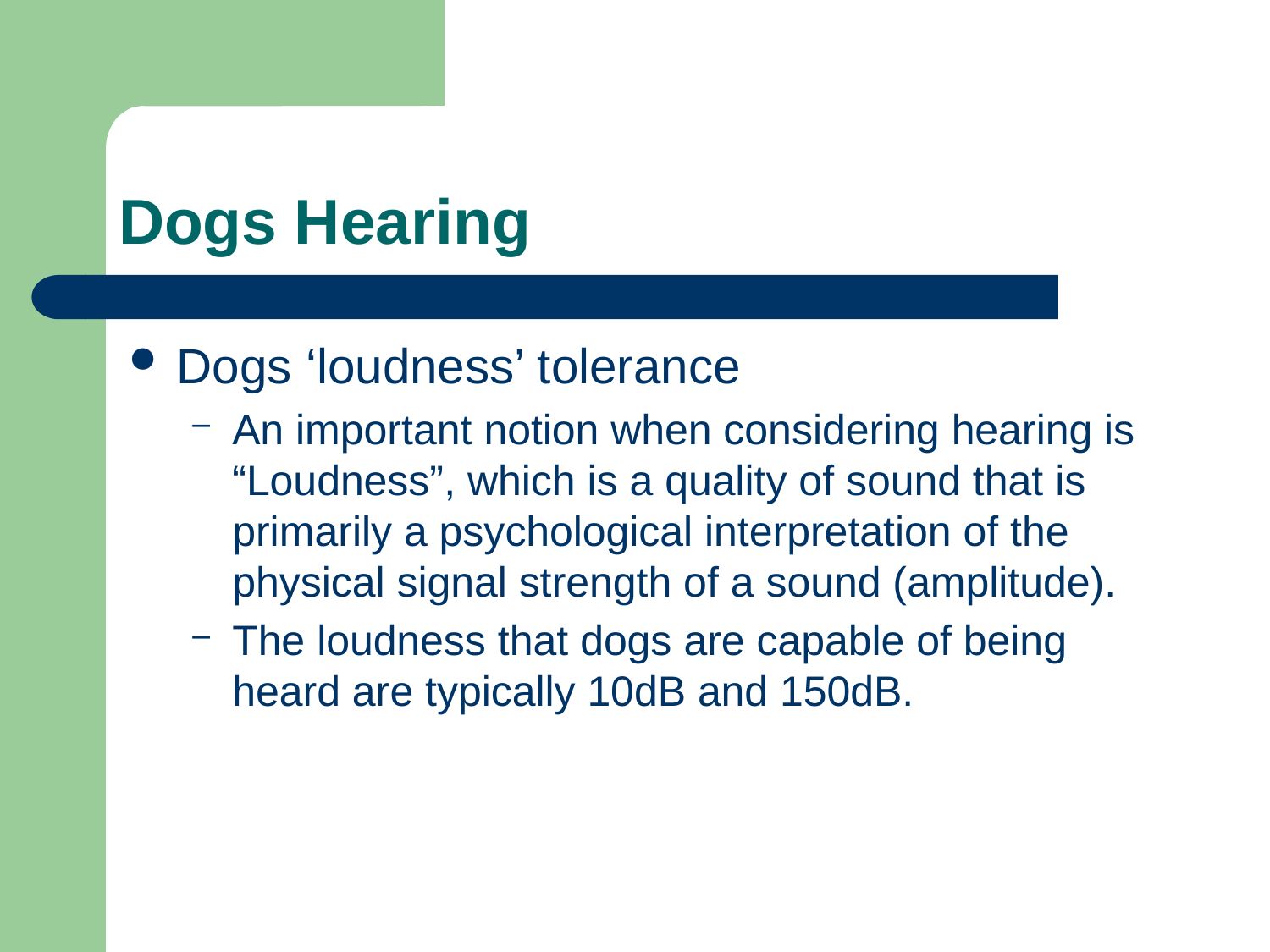

# Dogs Hearing
Dogs ‘loudness’ tolerance
An important notion when considering hearing is “Loudness”, which is a quality of sound that is primarily a psychological interpretation of the physical signal strength of a sound (amplitude).
The loudness that dogs are capable of being heard are typically 10dB and 150dB.